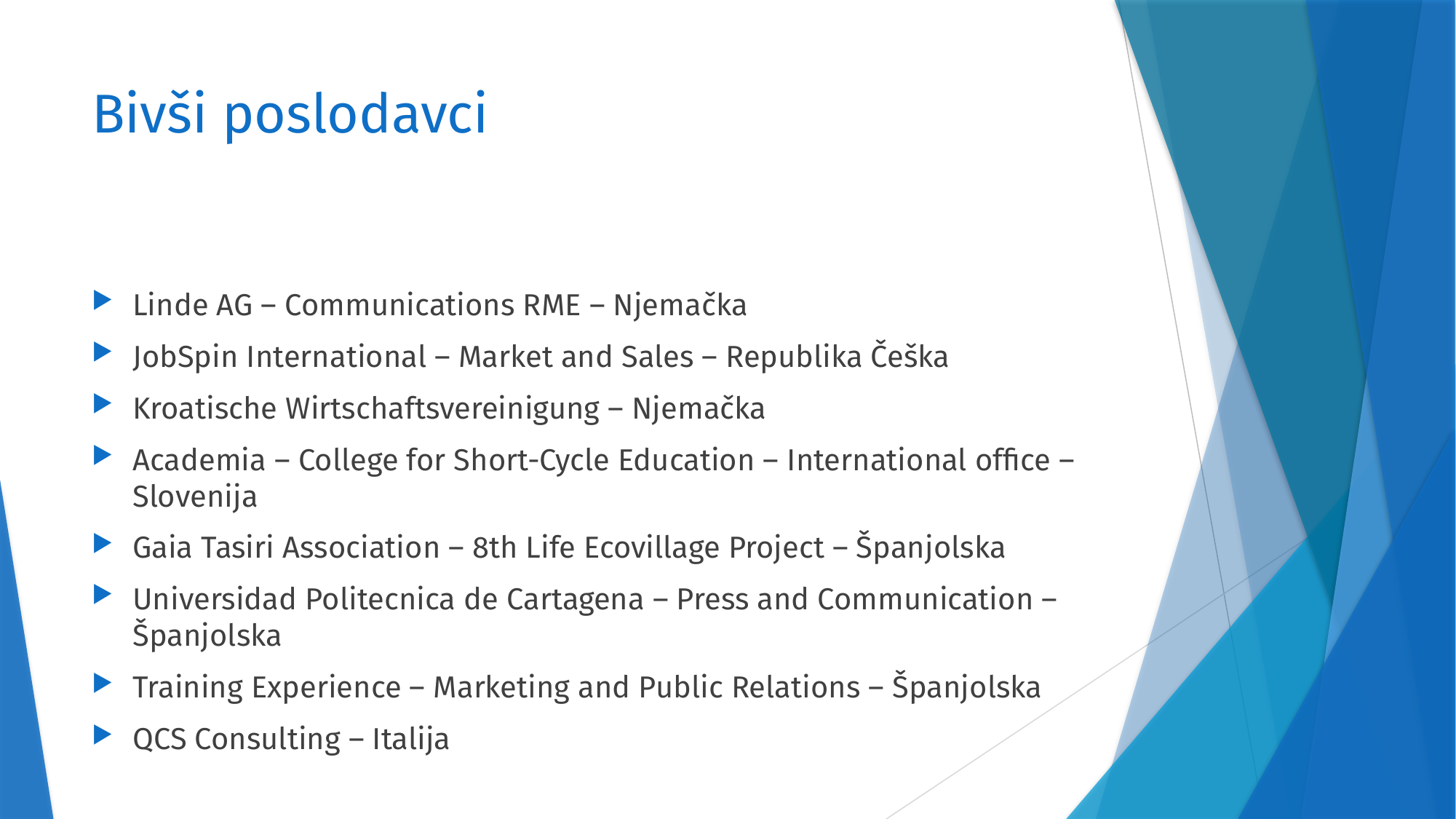

# Bivši poslodavci
Linde AG – Communications RME – Njemačka
JobSpin International – Market and Sales – Republika Češka
Kroatische Wirtschaftsvereinigung – Njemačka
Academia – College for Short-Cycle Education – International office – Slovenija
Gaia Tasiri Association – 8th Life Ecovillage Project – Španjolska
Universidad Politecnica de Cartagena – Press and Communication – Španjolska
Training Experience – Marketing and Public Relations – Španjolska
QCS Consulting – Italija